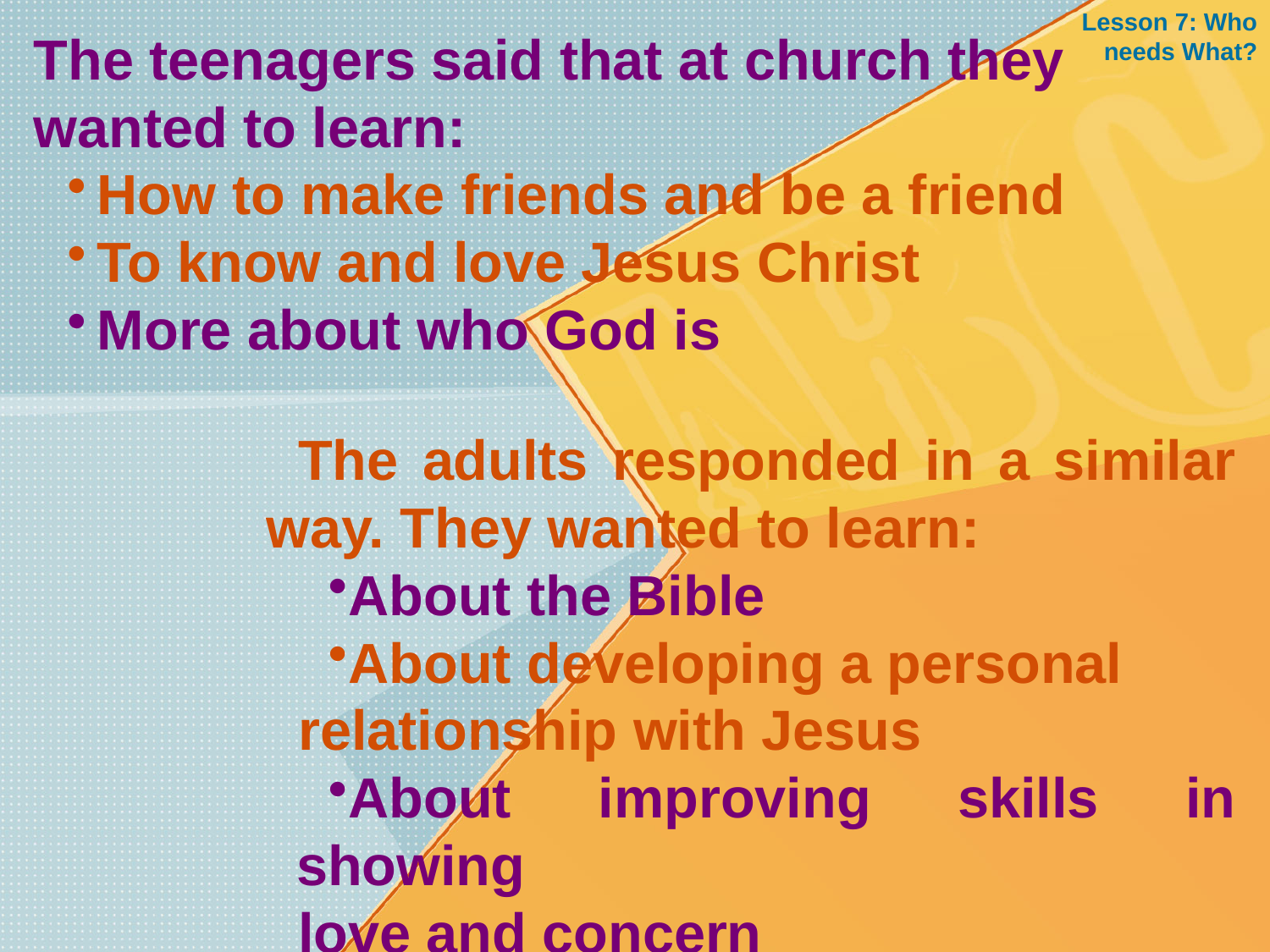

Lesson 7: Who needs What?
The teenagers said that at church they wanted to learn:
How to make friends and be a friend
To know and love Jesus Christ
More about who God is

The adults responded in a similar way. They wanted to learn:
About the Bible
About developing a personal
relationship with Jesus
About improving skills in showing
love and concern